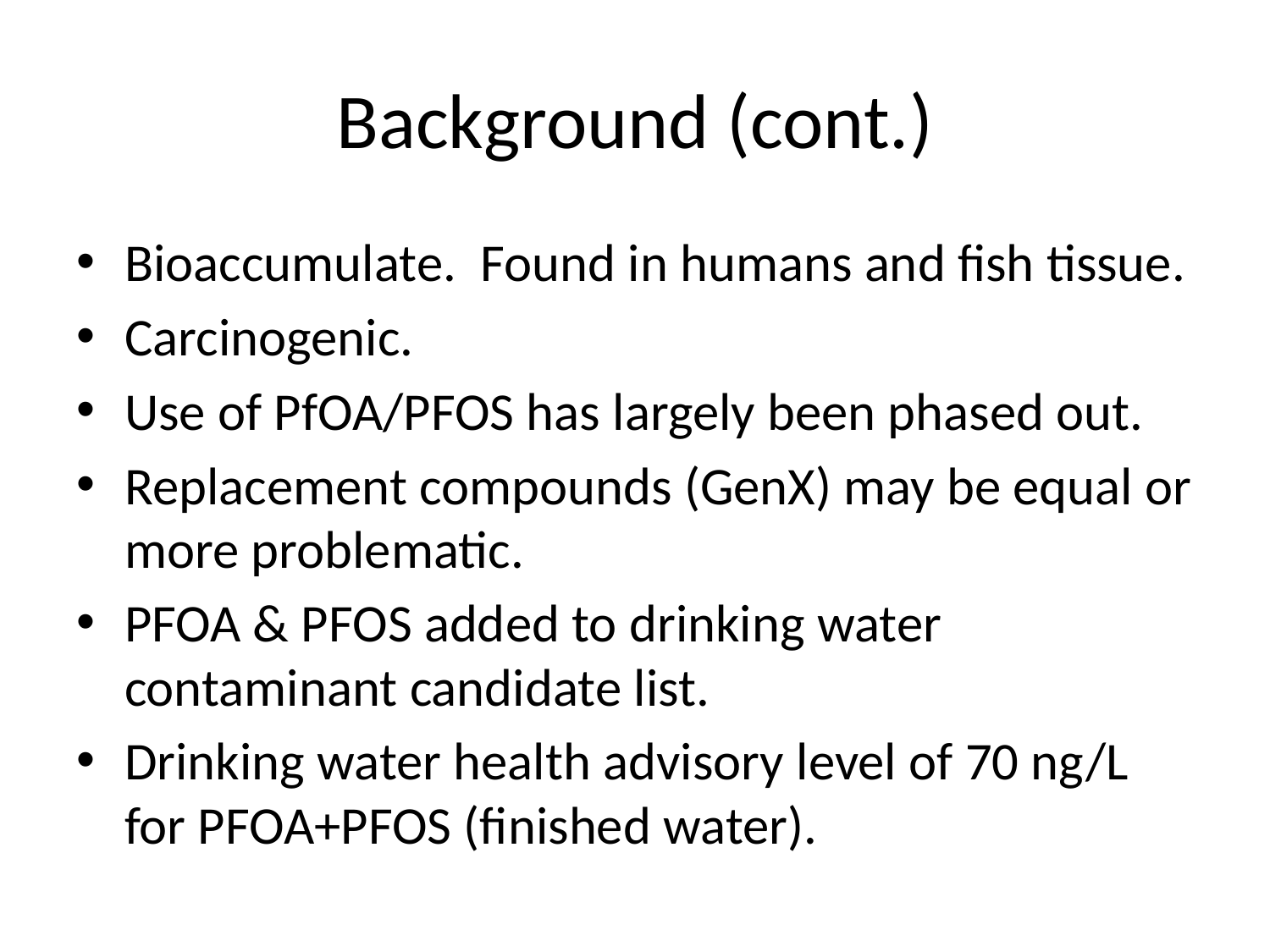

# Background (cont.)
Bioaccumulate.  Found in humans and fish tissue.
Carcinogenic.
Use of PfOA/PFOS has largely been phased out.
Replacement compounds (GenX) may be equal or more problematic.
PFOA & PFOS added to drinking water contaminant candidate list.
Drinking water health advisory level of 70 ng/L for PFOA+PFOS (finished water).